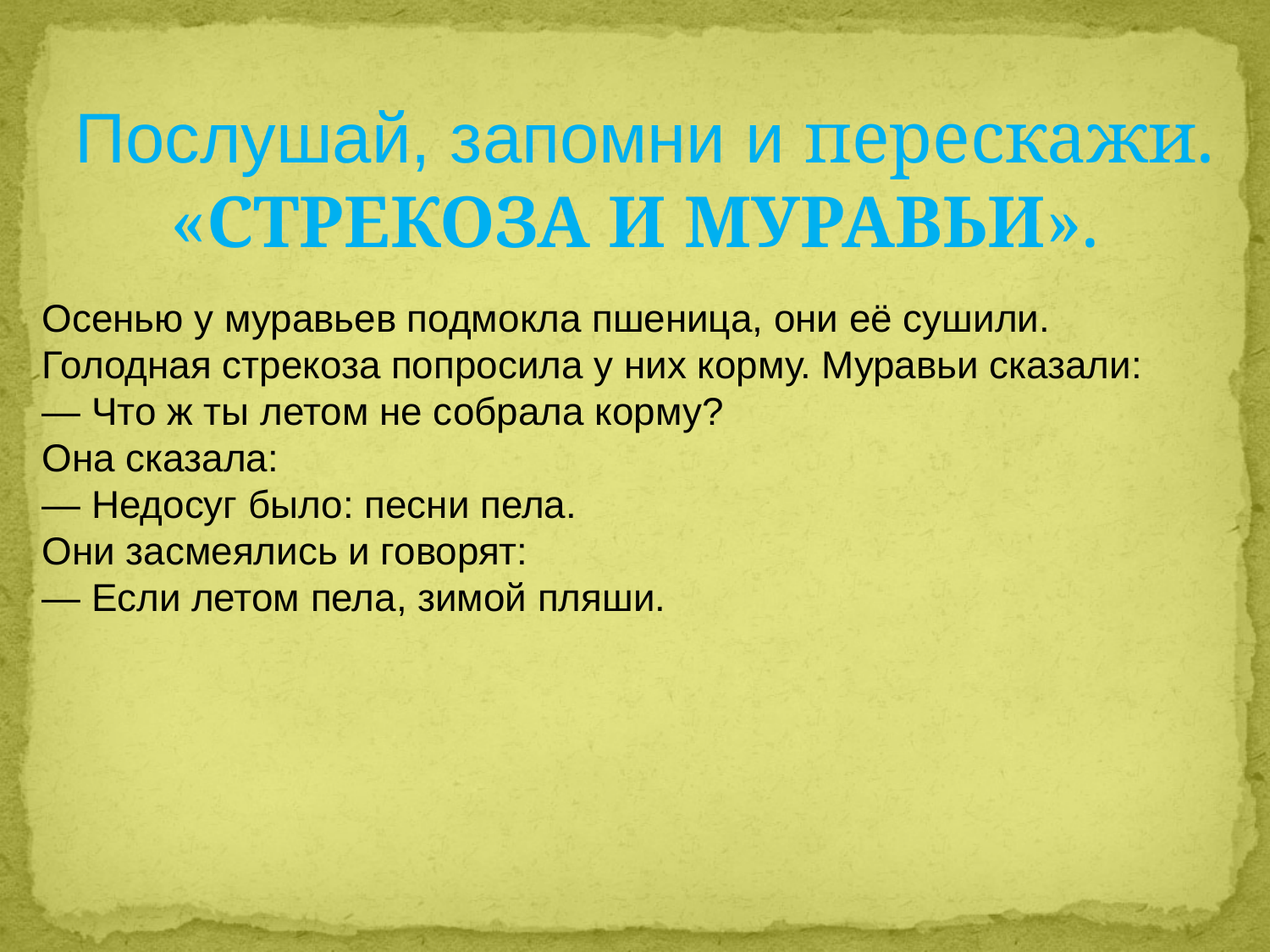

Послушай, запомни и перескажи. «СТРЕКОЗА И МУРАВЬИ».
Осенью у муравьев подмокла пшеница, они её сушили.
Голодная стрекоза попросила у них корму. Муравьи сказали:
— Что ж ты летом не собрала корму?
Она сказала:
— Недосуг было: песни пела.
Они засмеялись и говорят:
— Если летом пела, зимой пляши.